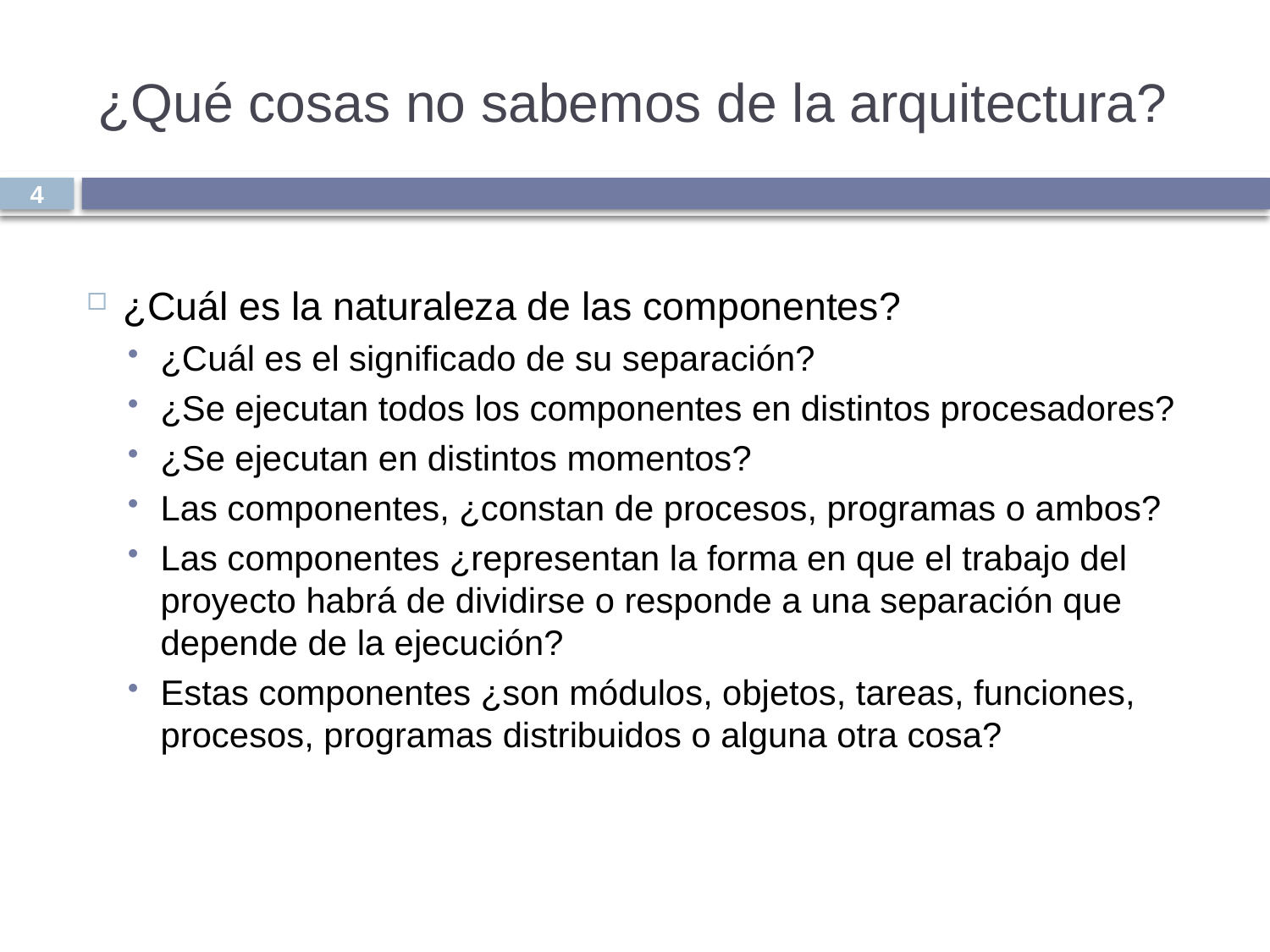

# ¿Qué cosas no sabemos de la arquitectura?
4
¿Cuál es la naturaleza de las componentes?
¿Cuál es el significado de su separación?
¿Se ejecutan todos los componentes en distintos procesadores?
¿Se ejecutan en distintos momentos?
Las componentes, ¿constan de procesos, programas o ambos?
Las componentes ¿representan la forma en que el trabajo del proyecto habrá de dividirse o responde a una separación que depende de la ejecución?
Estas componentes ¿son módulos, objetos, tareas, funciones, procesos, programas distribuidos o alguna otra cosa?